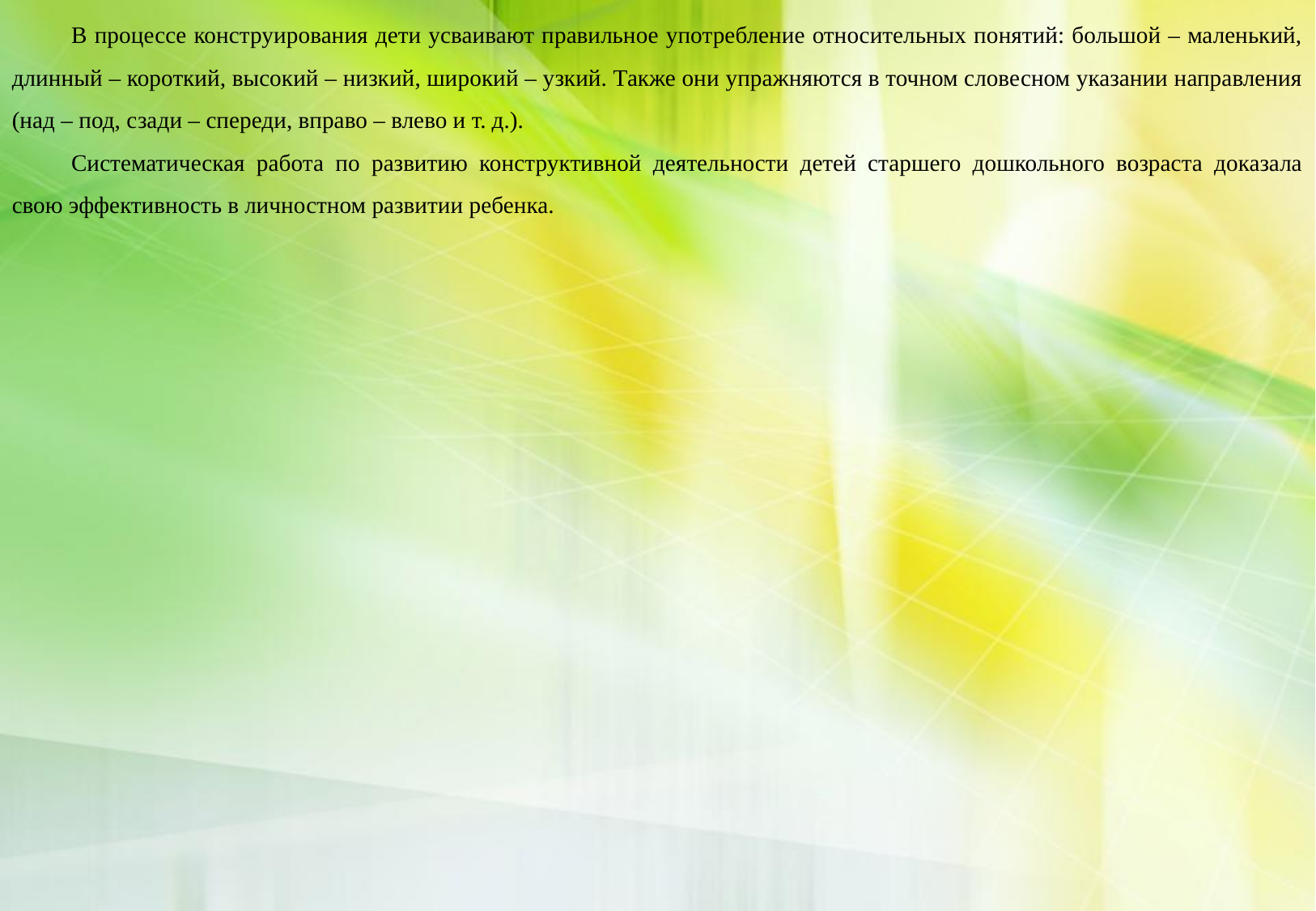

В процессе конструирования дети усваивают правильное употребление относительных понятий: большой – маленький, длинный – короткий, высокий – низкий, широкий – узкий. Также они упражняются в точном словесном указании направления (над – под, сзади – спереди, вправо – влево и т. д.).
Систематическая работа по развитию конструктивной деятельности детей старшего дошкольного возраста доказала свою эффективность в личностном развитии ребенка.